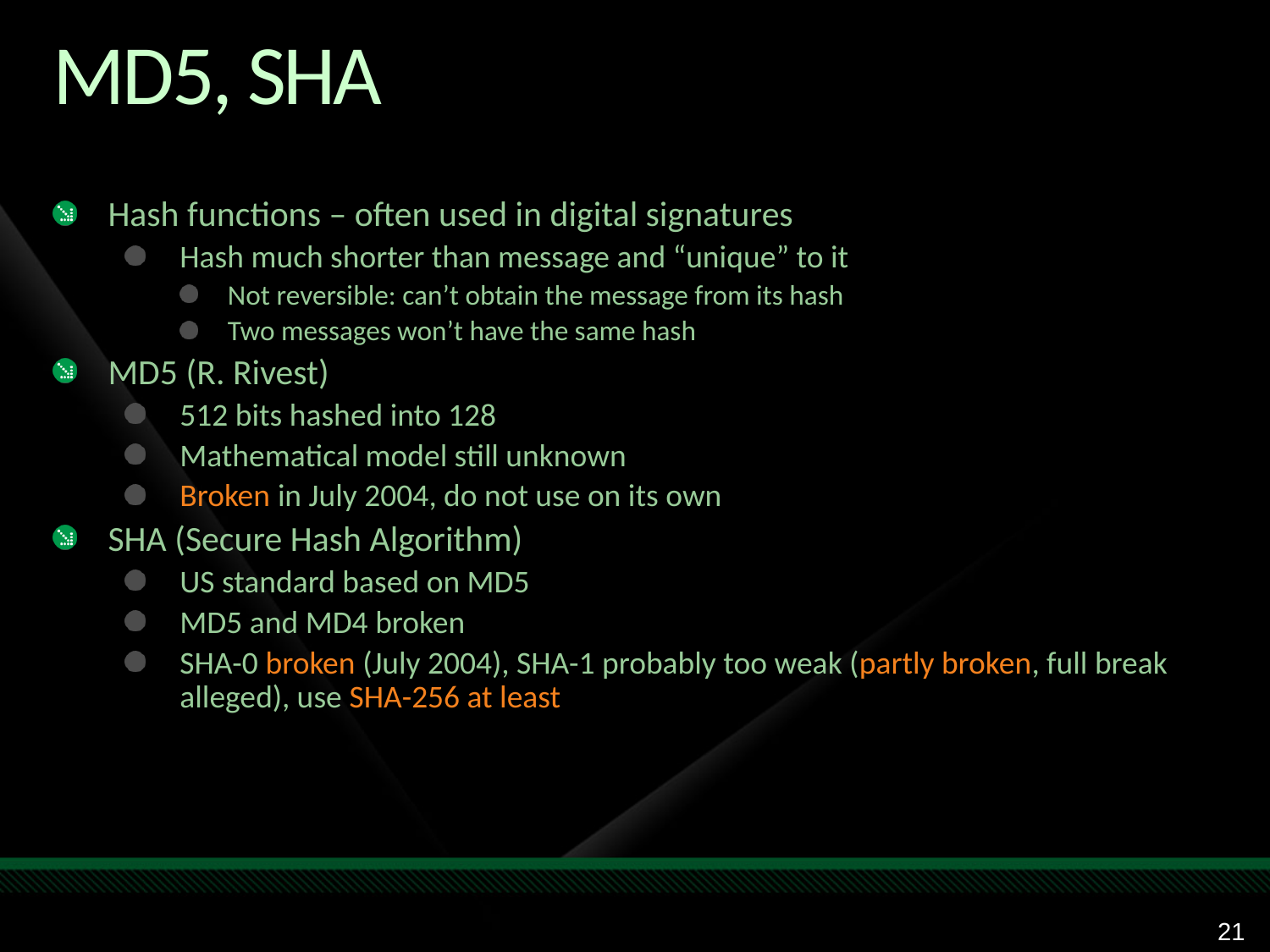

# MD5, SHA
Hash functions – often used in digital signatures
Hash much shorter than message and “unique” to it
Not reversible: can’t obtain the message from its hash
Two messages won’t have the same hash
MD5 (R. Rivest)
512 bits hashed into 128
Mathematical model still unknown
Broken in July 2004, do not use on its own
SHA (Secure Hash Algorithm)
US standard based on MD5
MD5 and MD4 broken
SHA-0 broken (July 2004), SHA-1 probably too weak (partly broken, full break alleged), use SHA-256 at least